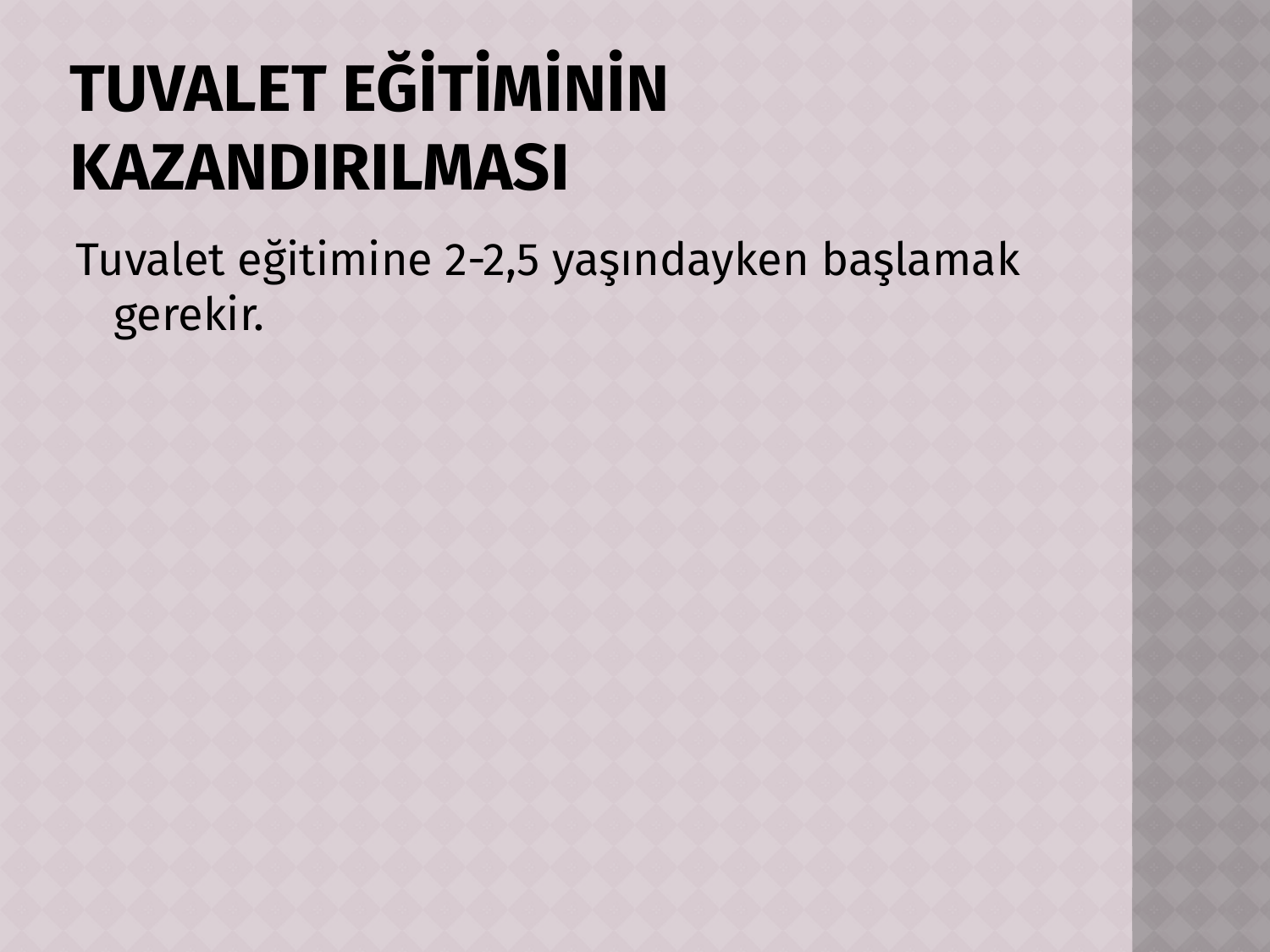

# Tuvalet eğitiminin kazandırılması
Tuvalet eğitimine 2-2,5 yaşındayken başlamak gerekir.